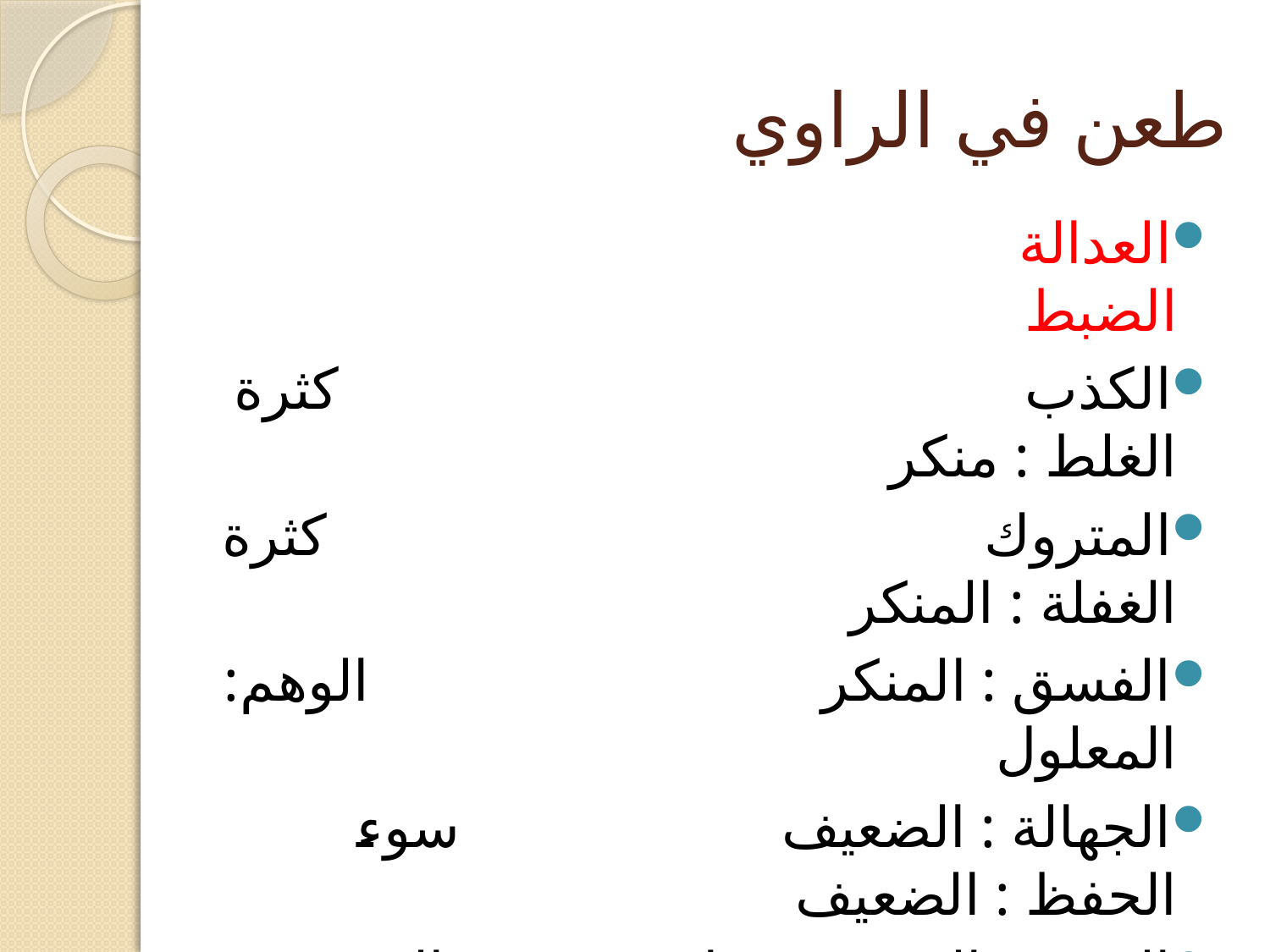

# طعن في الراوي
العدالة                                               الضبط
الكذب                                               كثرة الغلط : منكر
المتروك                                             كثرة الغفلة : المنكر
الفسق : المنكر                               الوهم: المعلول
الجهالة : الضعيف                      سوء الحفظ : الضعيف
البدعة : الضعيف جدا             مخالفة الثقات :